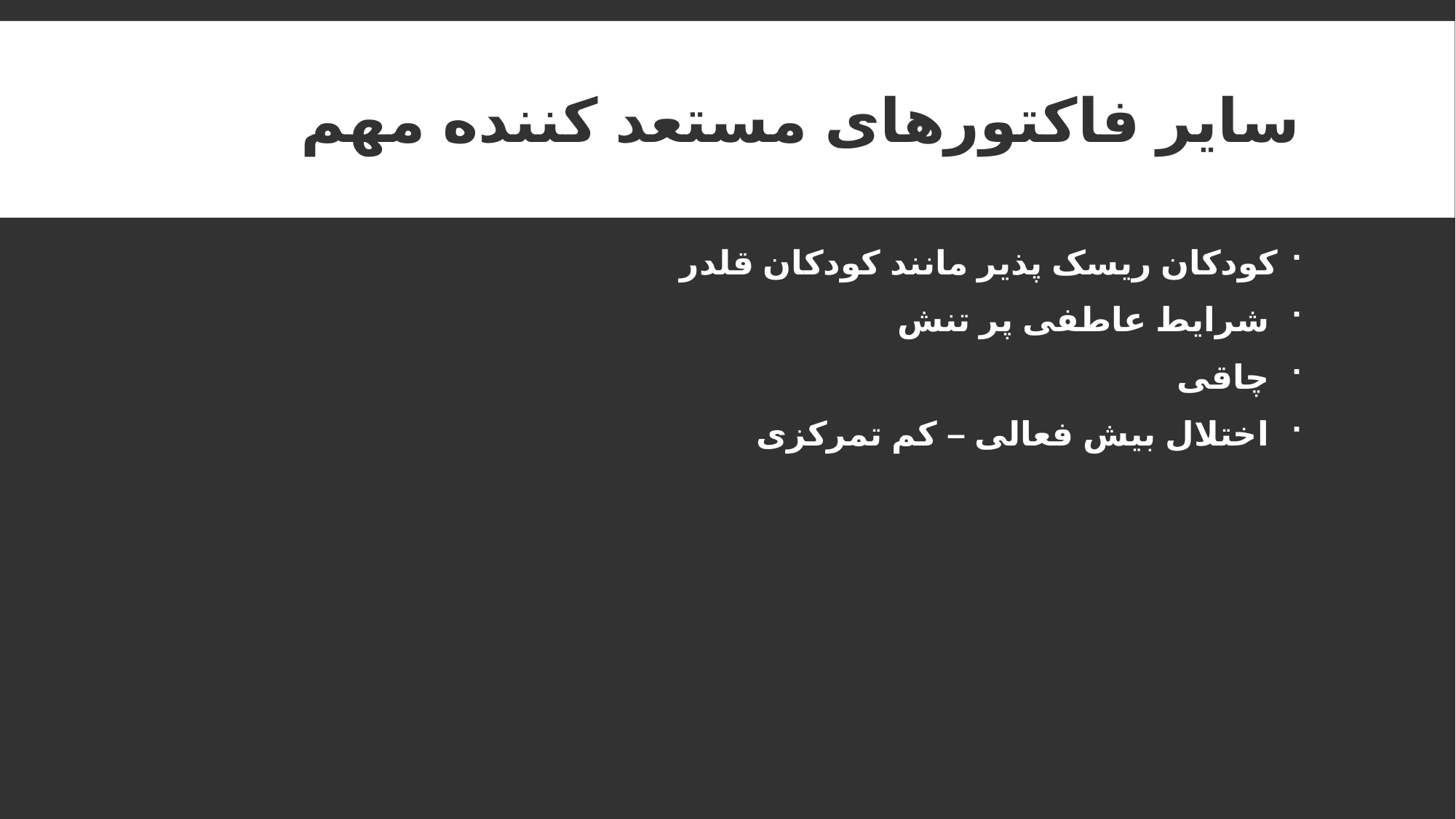

# سایر فاکتورهای مستعد کننده مهم
کودکان ریسک پذیر مانند کودکان قلدر
 شرایط عاطفی پر تنش
 چاقی
 اختلال بیش فعالی – کم تمرکزی